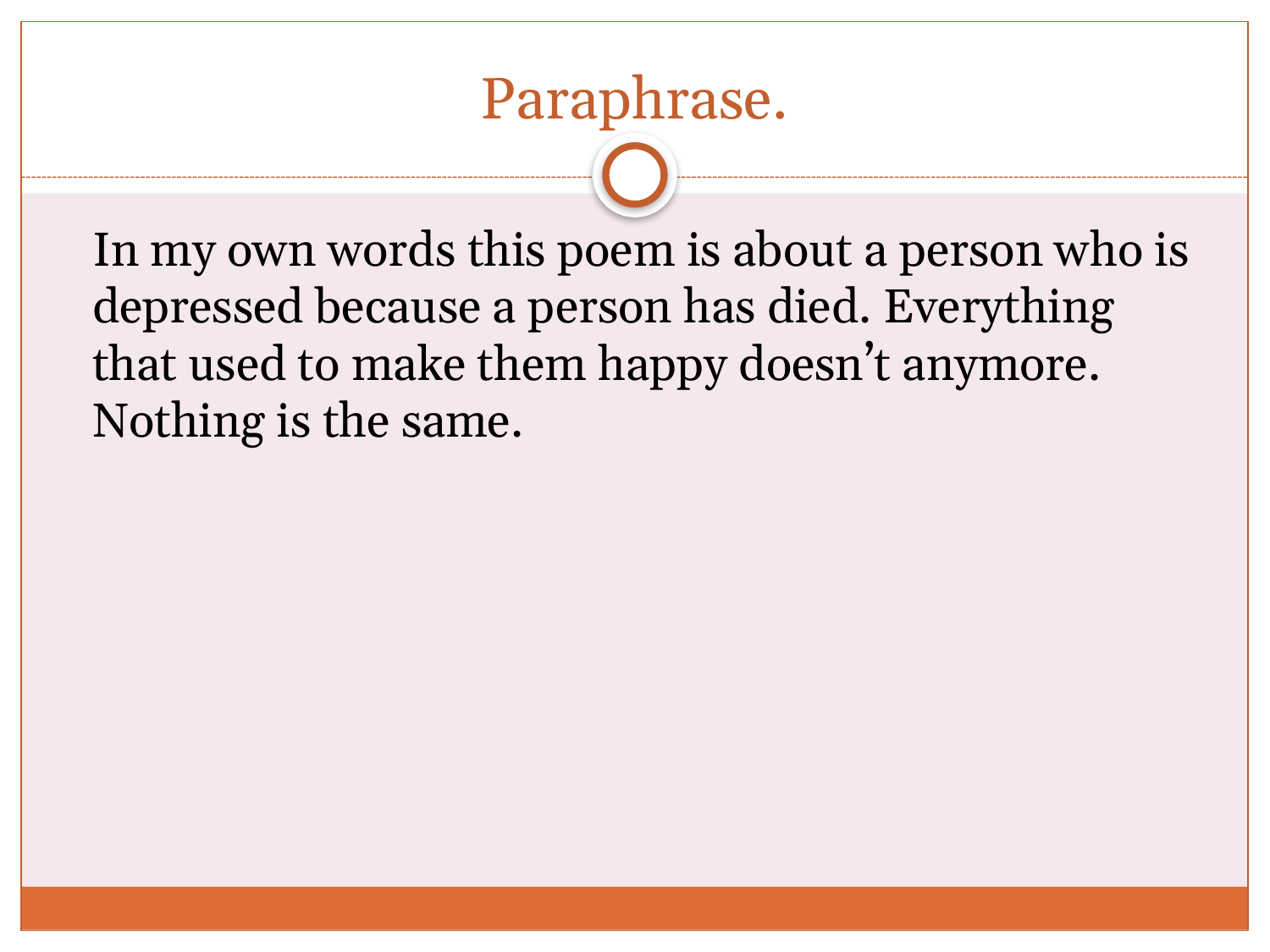

# Paraphrase.
	In my own words this poem is about a person who is depressed because a person has died. Everything that used to make them happy doesn’t anymore. Nothing is the same.